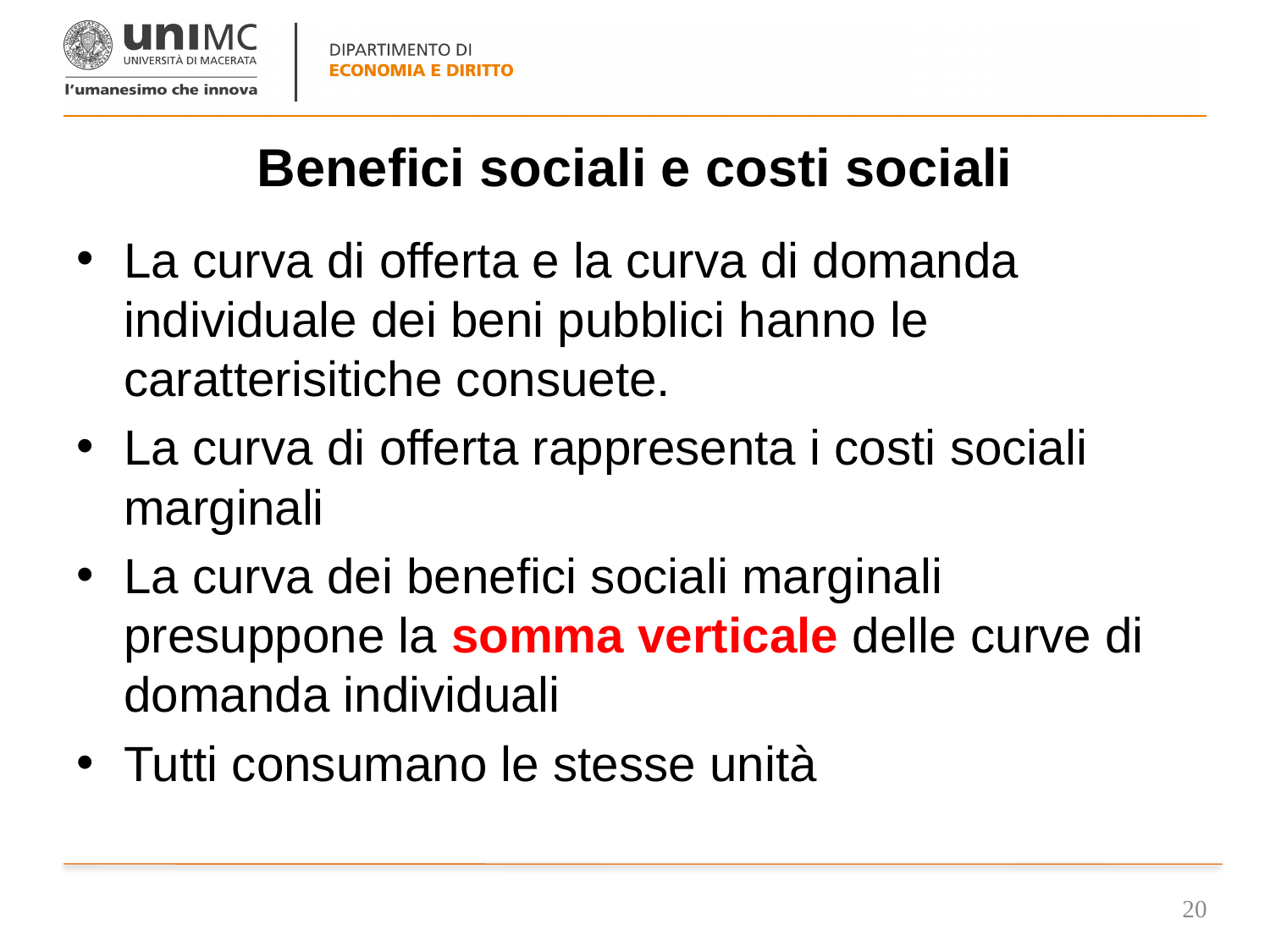

# Benefici sociali e costi sociali
La curva di offerta e la curva di domanda individuale dei beni pubblici hanno le caratterisitiche consuete.
La curva di offerta rappresenta i costi sociali marginali
La curva dei benefici sociali marginali presuppone la somma verticale delle curve di domanda individuali
Tutti consumano le stesse unità
20